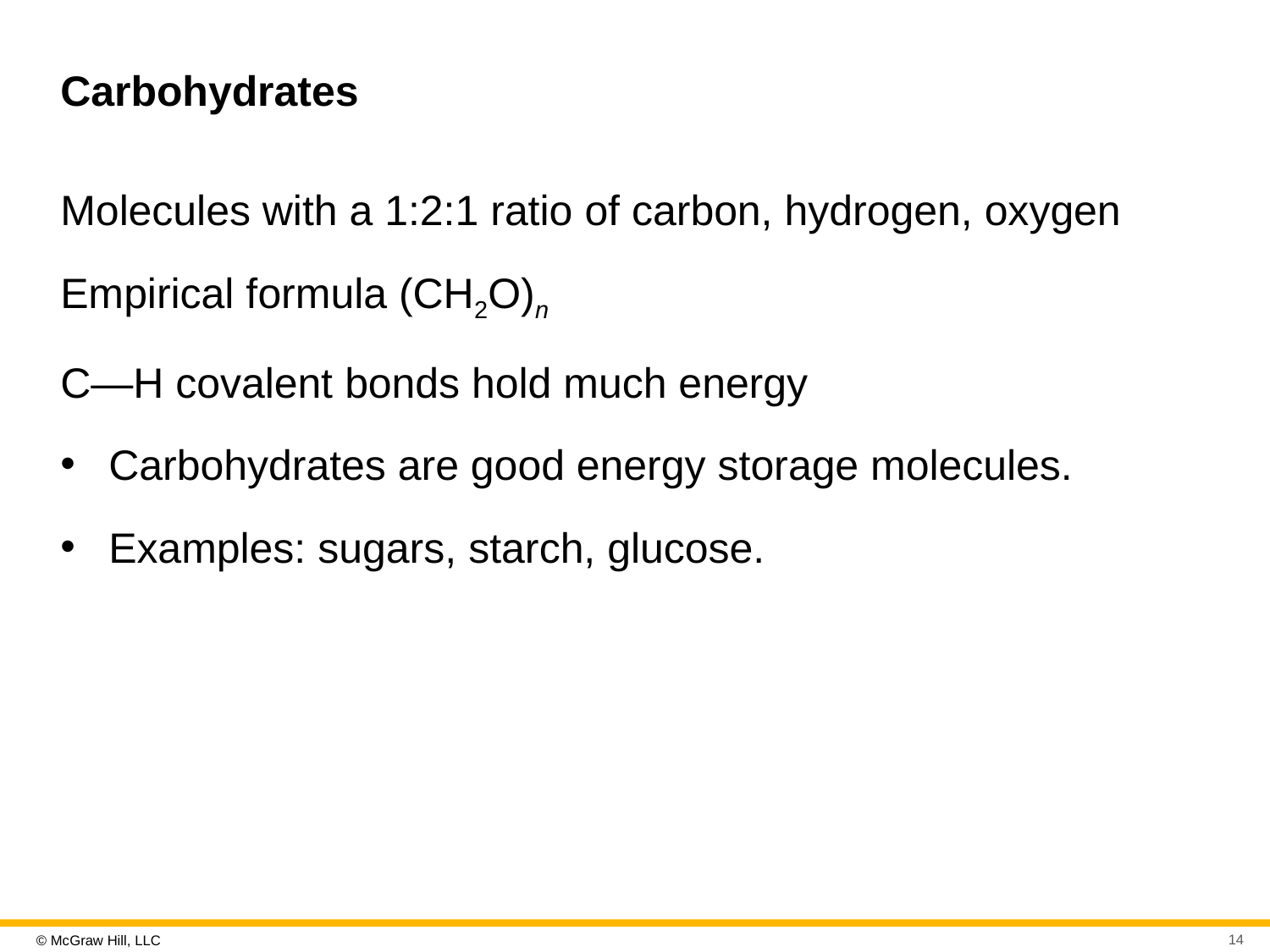

# Carbohydrates
Molecules with a 1:2:1 ratio of carbon, hydrogen, oxygen
Empirical formula (CH2O)n
C—H covalent bonds hold much energy
Carbohydrates are good energy storage molecules.
Examples: sugars, starch, glucose.
14